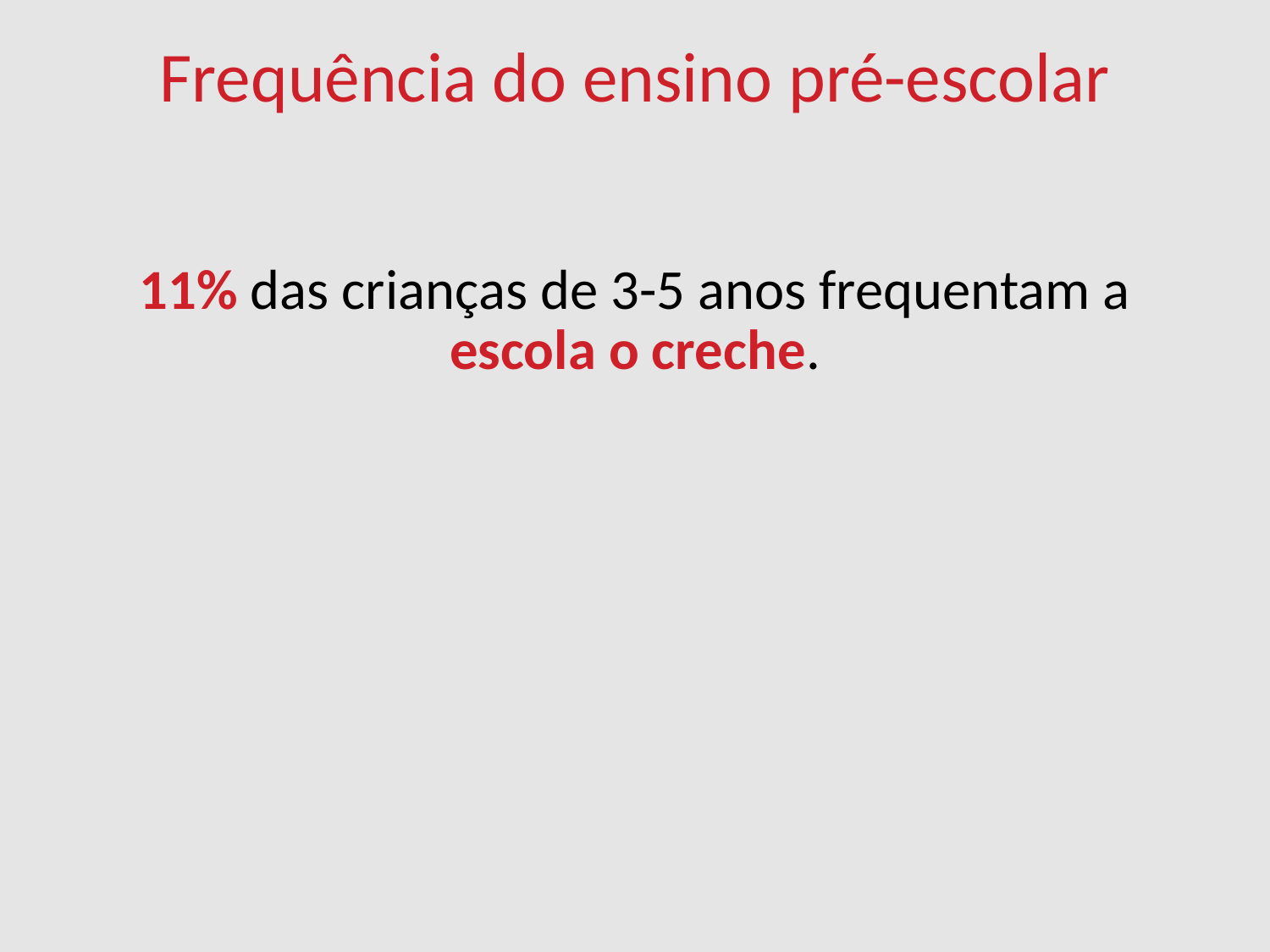

# Frequência do ensino pré-escolar
11% das crianças de 3-5 anos frequentam a escola o creche.